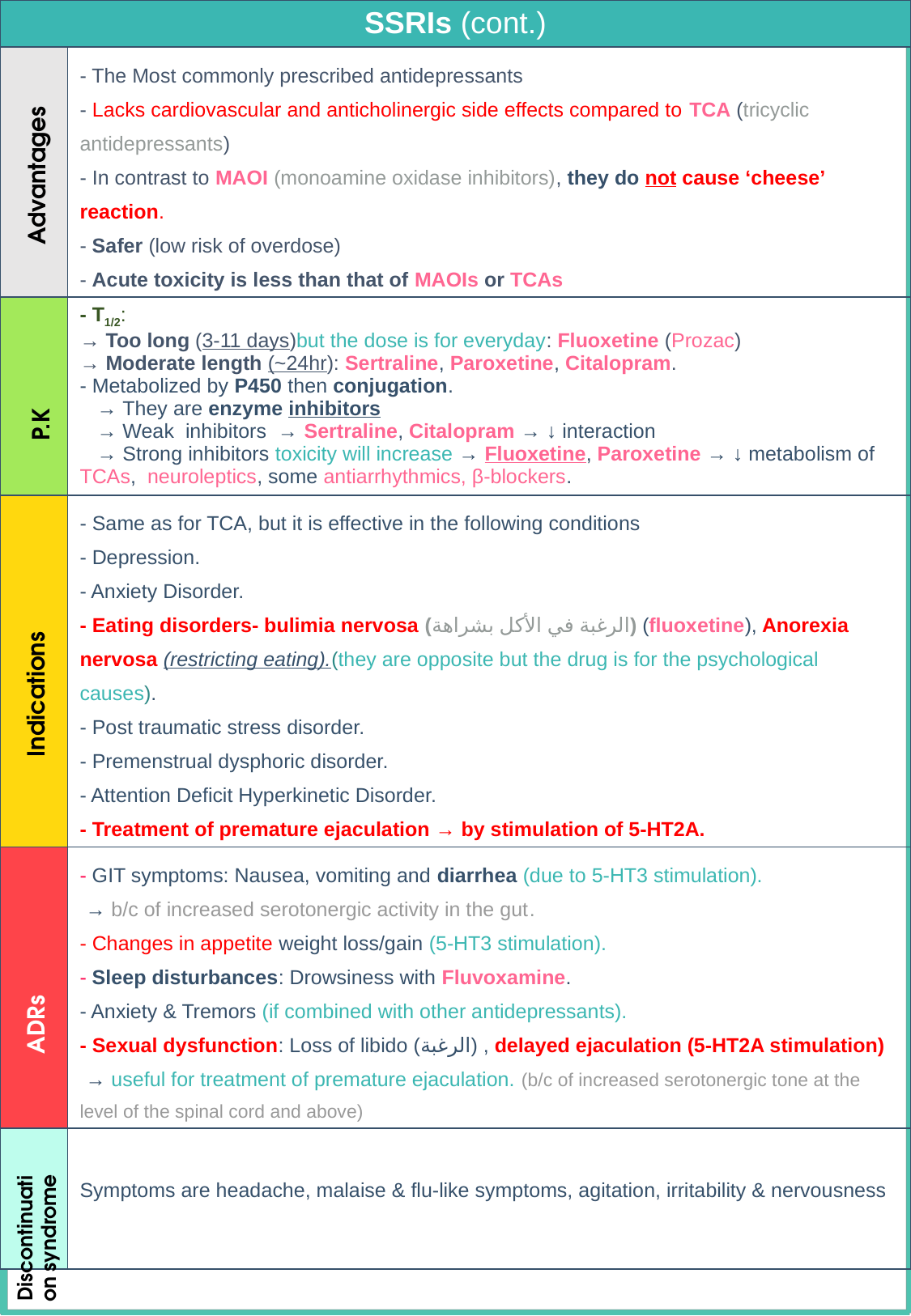

| SSRIs (cont.) |  |
| --- | --- |
|  | - The Most commonly prescribed antidepressants - Lacks cardiovascular and anticholinergic side effects compared to TCA (tricyclic antidepressants) - In contrast to MAOI (monoamine oxidase inhibitors), they do not cause ‘cheese’ reaction. - Safer (low risk of overdose) - Acute toxicity is less than that of MAOIs or TCAs |
|  | - T1/2: → Too long (3-11 days)but the dose is for everyday: Fluoxetine (Prozac) → Moderate length (~24hr): Sertraline, Paroxetine, Citalopram. - Metabolized by P450 then conjugation. → They are enzyme inhibitors → Weak inhibitors → Sertraline, Citalopram → ↓ interaction → Strong inhibitors toxicity will increase → Fluoxetine, Paroxetine → ↓ metabolism of TCAs, neuroleptics, some antiarrhythmics, β-blockers. |
|  | - Same as for TCA, but it is effective in the following conditions - Depression. - Anxiety Disorder. - Eating disorders- bulimia nervosa (الرغبة في الأكل بشراهة) (fluoxetine), Anorexia nervosa (restricting eating).(they are opposite but the drug is for the psychological causes). - Post traumatic stress disorder. - Premenstrual dysphoric disorder. - Attention Deficit Hyperkinetic Disorder. - Treatment of premature ejaculation → by stimulation of 5-HT2A. |
|  | - GIT symptoms: Nausea, vomiting and diarrhea (due to 5-HT3 stimulation). → b/c of increased serotonergic activity in the gut. - Changes in appetite weight loss/gain (5-HT3 stimulation). - Sleep disturbances: Drowsiness with Fluvoxamine. - Anxiety & Tremors (if combined with other antidepressants). - Sexual dysfunction: Loss of libido (الرغبة) , delayed ejaculation (5-HT2A stimulation) → useful for treatment of premature ejaculation. (b/c of increased serotonergic tone at the level of the spinal cord and above) |
|  | Symptoms are headache, malaise & flu-like symptoms, agitation, irritability & nervousness |
Advantages
P.K
Indications
ADRs
Discontinuation syndrome